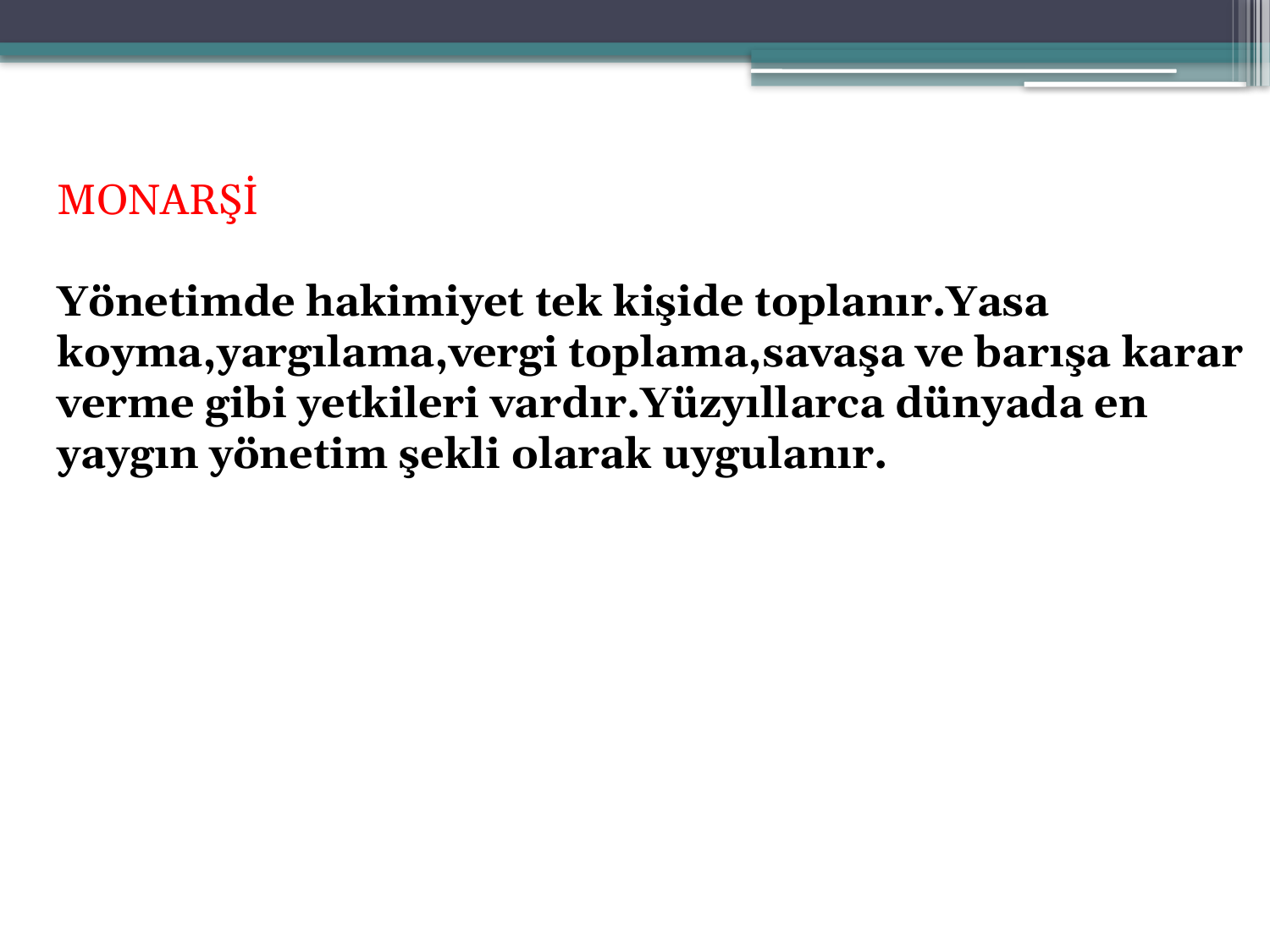

MONARŞİ

Yönetimde hakimiyet tek kişide toplanır.Yasa koyma,yargılama,vergi toplama,savaşa ve barışa karar verme gibi yetkileri vardır.Yüzyıllarca dünyada en yaygın yönetim şekli olarak uygulanır.